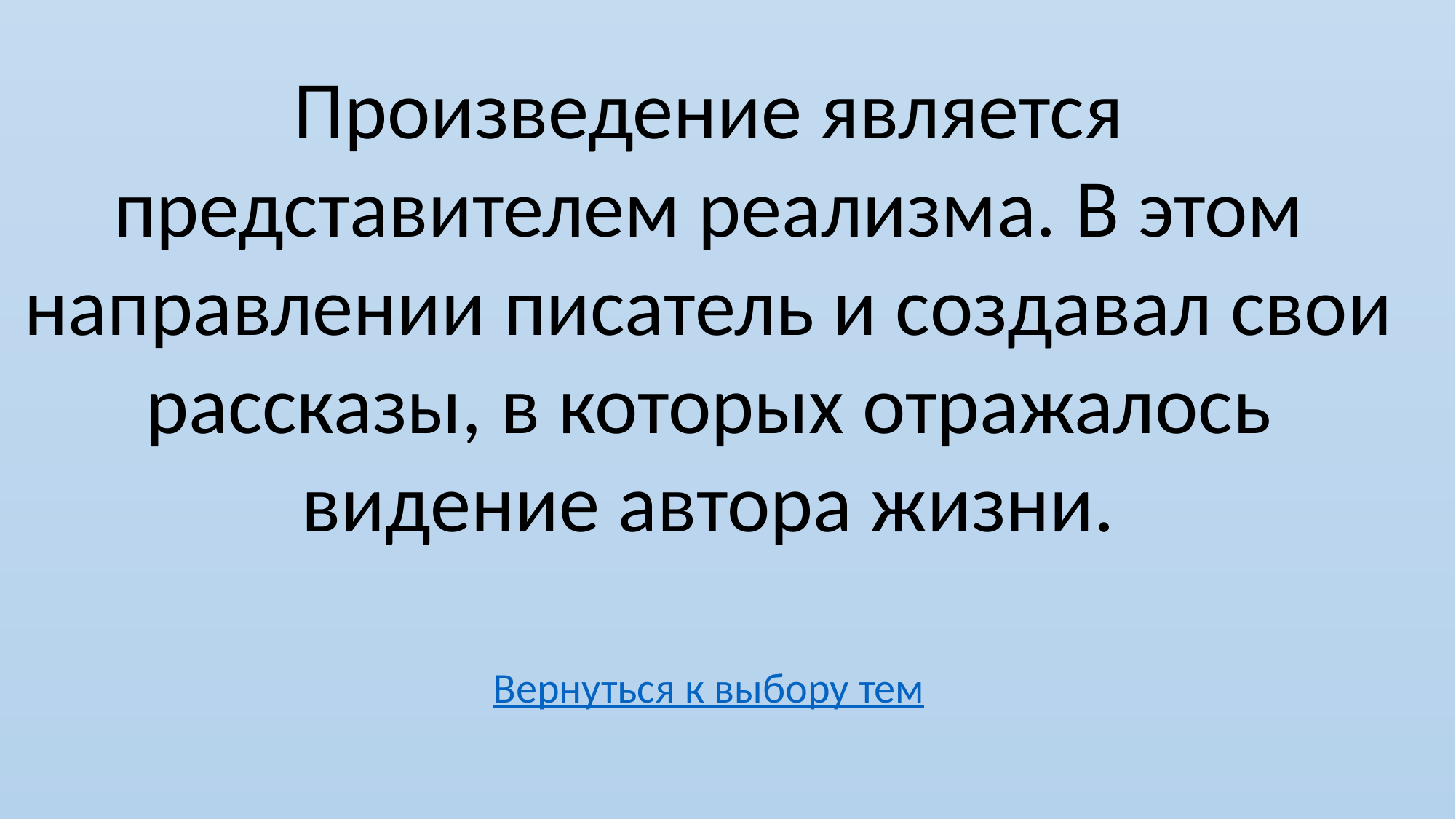

Произведение является представителем реализма. В этом направлении писатель и создавал свои рассказы, в которых отражалось видение автора жизни.
Вернуться к выбору тем